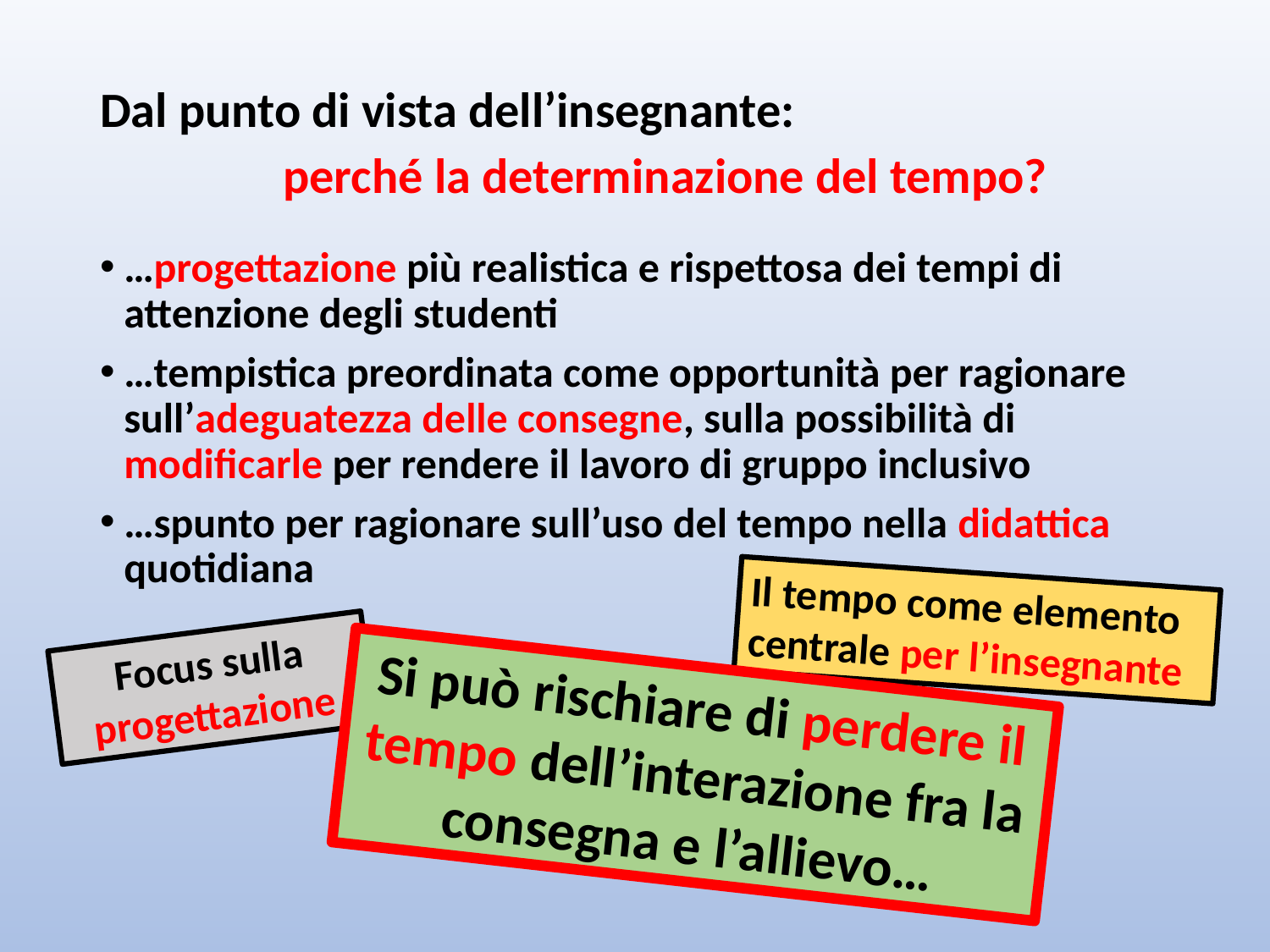

Dal punto di vista dell’insegnante:
	     perché la determinazione del tempo?

…progettazione più realistica e rispettosa dei tempi di attenzione degli studenti
…tempistica preordinata come opportunità per ragionare sull’adeguatezza delle consegne, sulla possibilità di  modificarle per rendere il lavoro di gruppo inclusivo
…spunto per ragionare sull’uso del tempo nella didattica quotidiana

Il tempo come elemento
centrale per l’insegnante
Focus sulla progettazione
Si può rischiare di perdere il tempo dell’interazione fra la consegna e l’allievo…